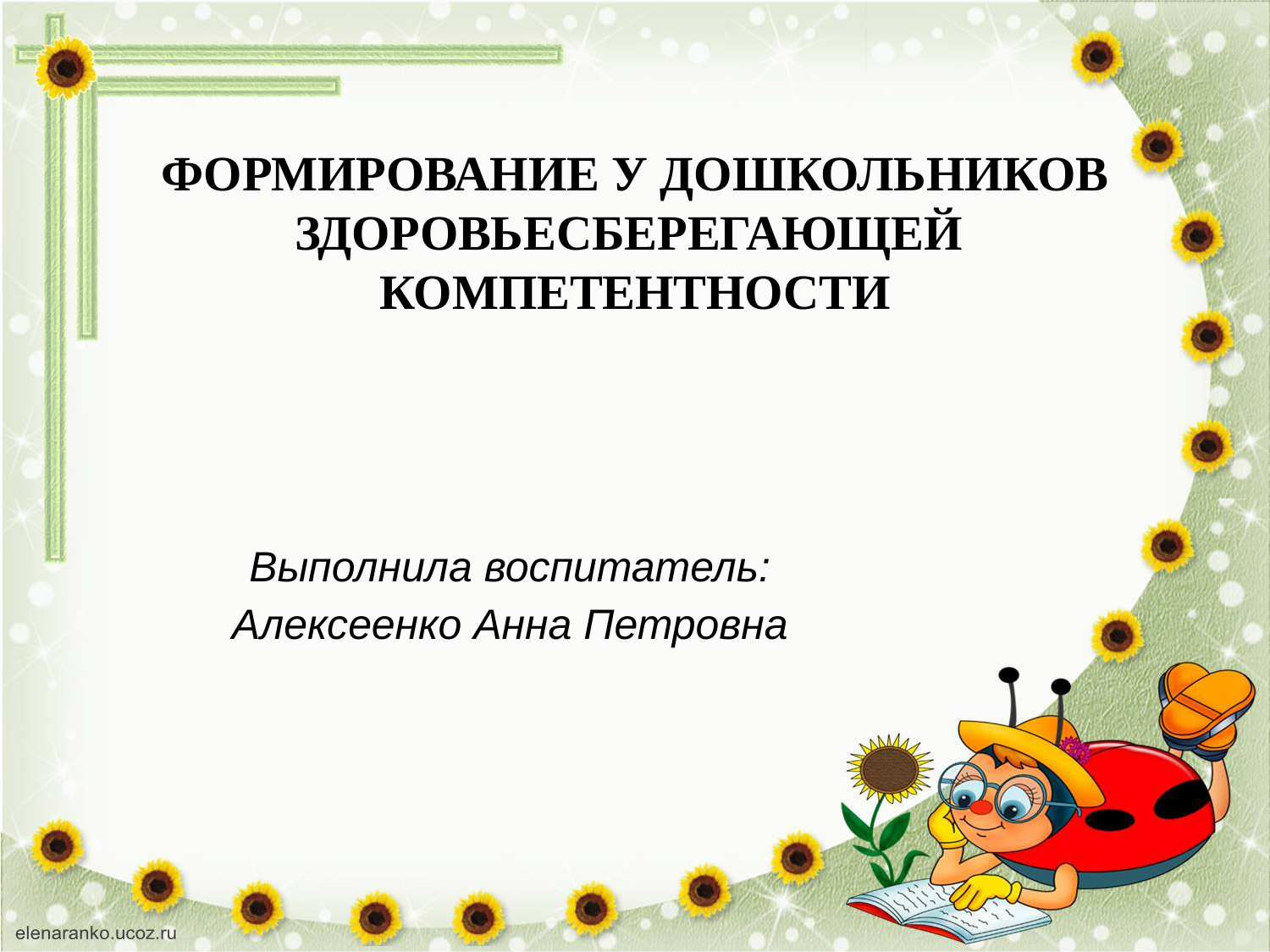

ФОРМИРОВАНИЕ У ДОШКОЛЬНИКОВ ЗДОРОВЬЕСБЕРЕГАЮЩЕЙ
КОМПЕТЕНТНОСТИ

Выполнила воспитатель:
Алексеенко Анна Петровна